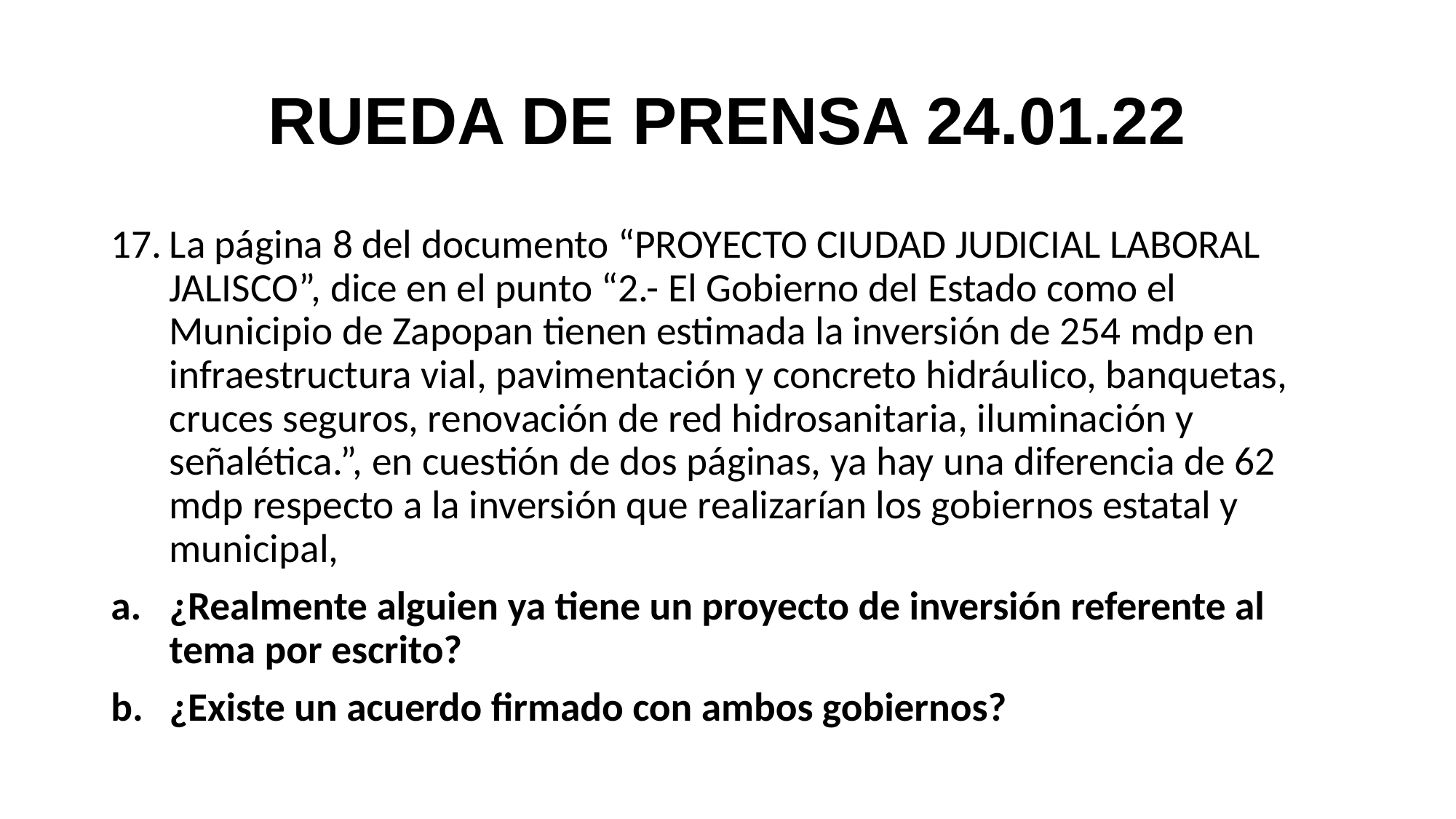

# RUEDA DE PRENSA 24.01.22
La página 8 del documento “PROYECTO CIUDAD JUDICIAL LABORAL JALISCO”, dice en el punto “2.- El Gobierno del Estado como el Municipio de Zapopan tienen estimada la inversión de 254 mdp en infraestructura vial, pavimentación y concreto hidráulico, banquetas, cruces seguros, renovación de red hidrosanitaria, iluminación y señalética.”, en cuestión de dos páginas, ya hay una diferencia de 62 mdp respecto a la inversión que realizarían los gobiernos estatal y municipal,
¿Realmente alguien ya tiene un proyecto de inversión referente al tema por escrito?
¿Existe un acuerdo firmado con ambos gobiernos?